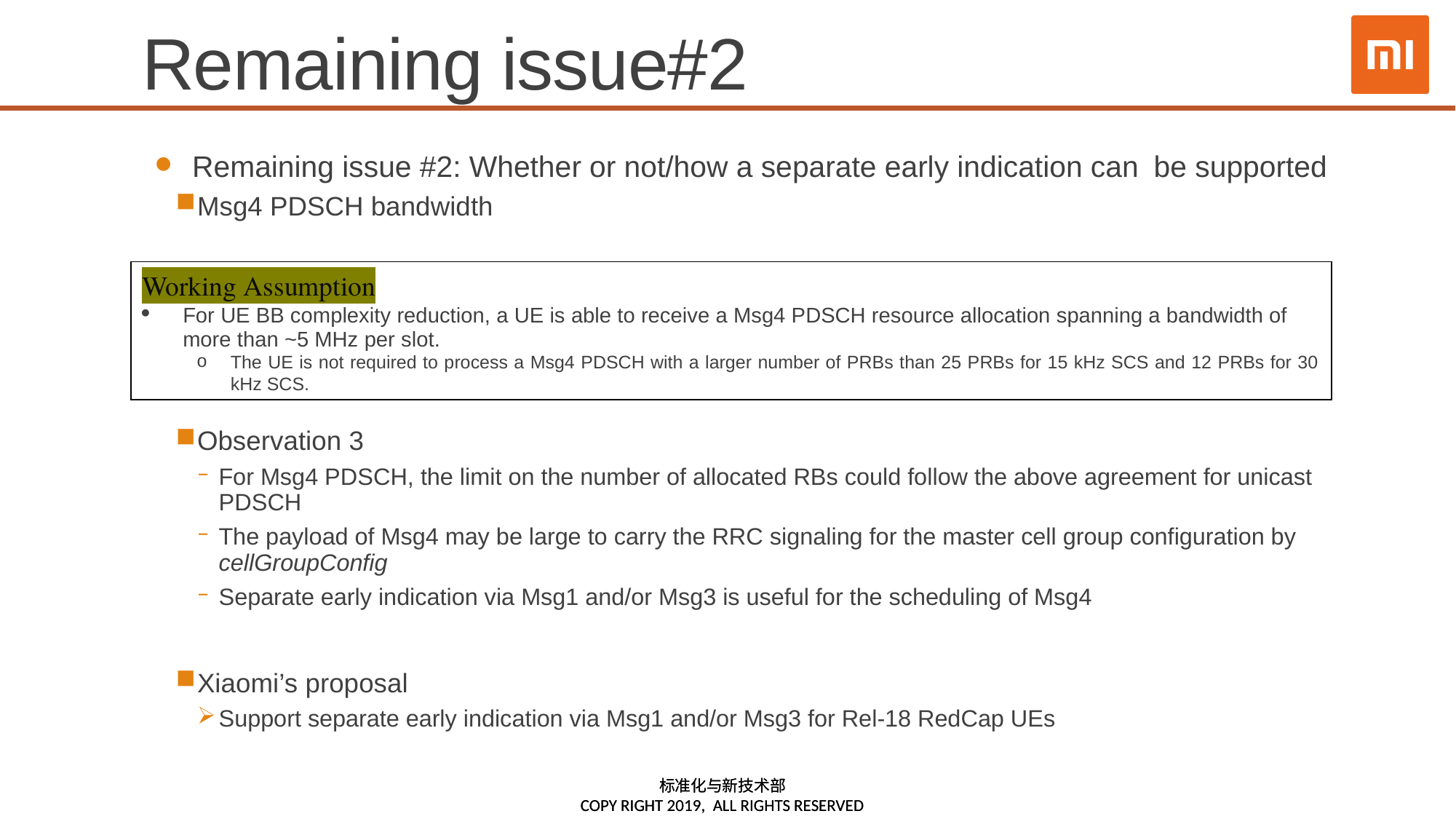

# Remaining issue#2
  Remaining issue #2: Whether or not/how a separate early indication can  be supported
Msg4 PDSCH bandwidth

Observation 3
For Msg4 PDSCH, the limit on the number of allocated RBs could follow the above agreement for unicast PDSCH
The payload of Msg4 may be large to carry the RRC signaling for the master cell group configuration by cellGroupConfig
Separate early indication via Msg1 and/or Msg3 is useful for the scheduling of Msg4

Xiaomi’s proposal
Support separate early indication via Msg1 and/or Msg3 for Rel-18 RedCap UEs

| Working Assumption For UE BB complexity reduction, a UE is able to receive a Msg4 PDSCH resource allocation spanning a bandwidth of more than ~5 MHz per slot. The UE is not required to process a Msg4 PDSCH with a larger number of PRBs than 25 PRBs for 15 kHz SCS and 12 PRBs for 30 kHz SCS. |
| --- |